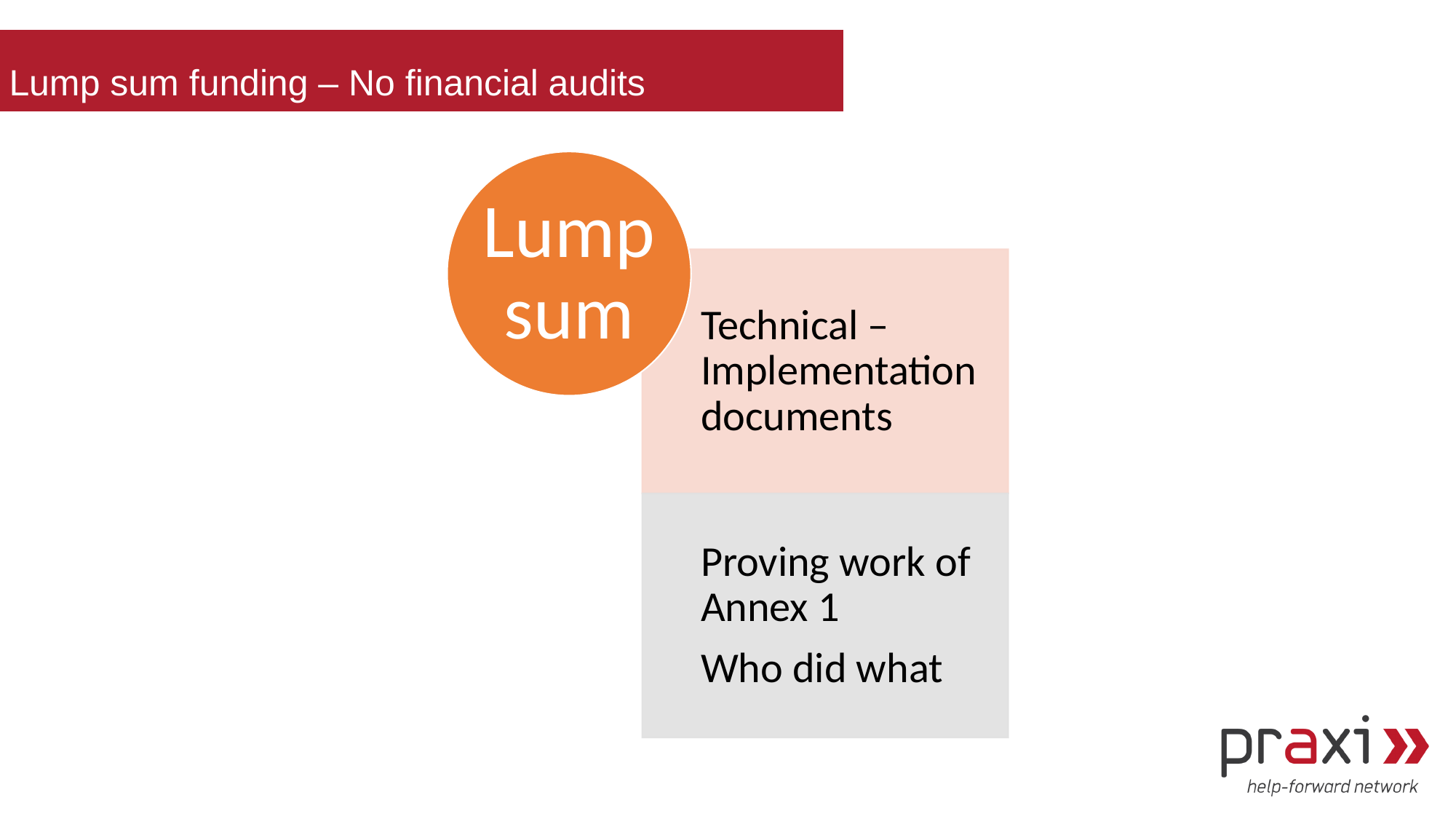

Lump sum funding – No financial audits
Technical – Implementation documents
Proving work of Annex 1
Who did what
Lump sum